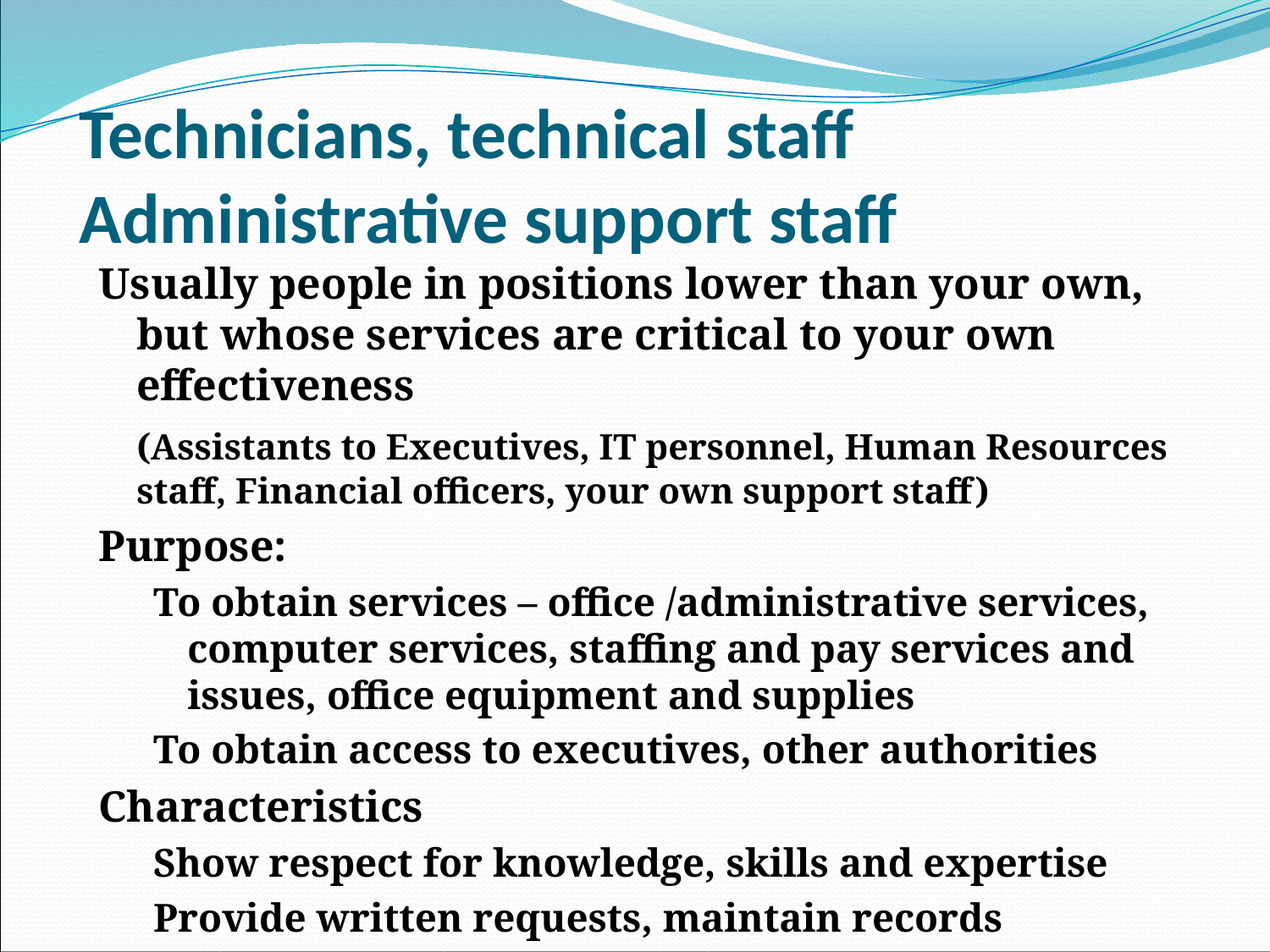

# Technicians, technical staff Administrative support staff
Usually people in positions lower than your own, but whose services are critical to your own effectiveness
	(Assistants to Executives, IT personnel, Human Resources staff, Financial officers, your own support staff)
Purpose:
To obtain services – office /administrative services, computer services, staffing and pay services and issues, office equipment and supplies
To obtain access to executives, other authorities
Characteristics
Show respect for knowledge, skills and expertise
Provide written requests, maintain records